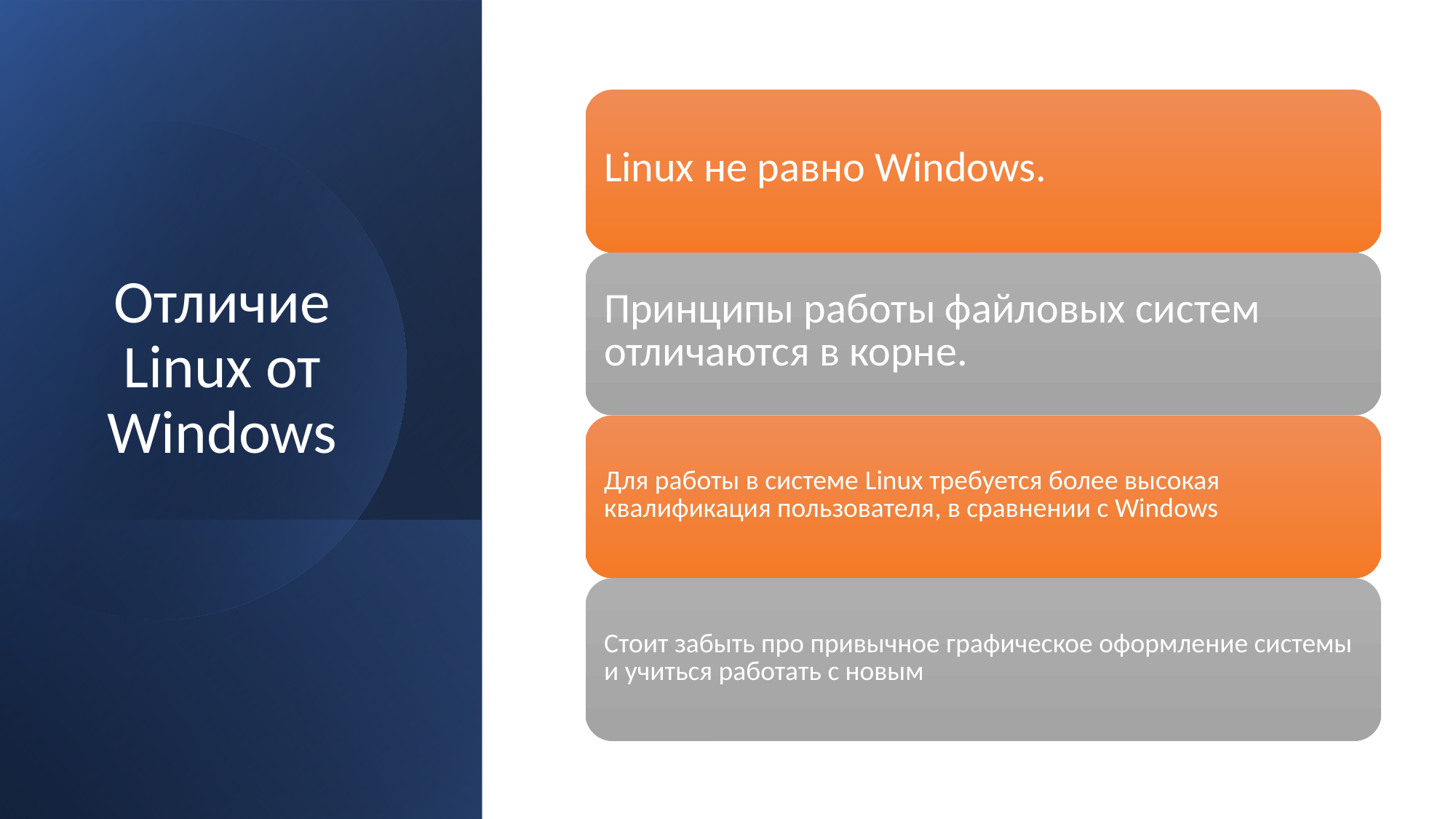

Linux не равно Windows.
Принципы работы файловых систем отличаются в корне.
Для работы в системе Linux требуется более высокая квалификация пользователя, в сравнении с Windows
Стоит забыть про привычное графическое оформление системы и учиться работать с новым

# Отличие Linux от Windows